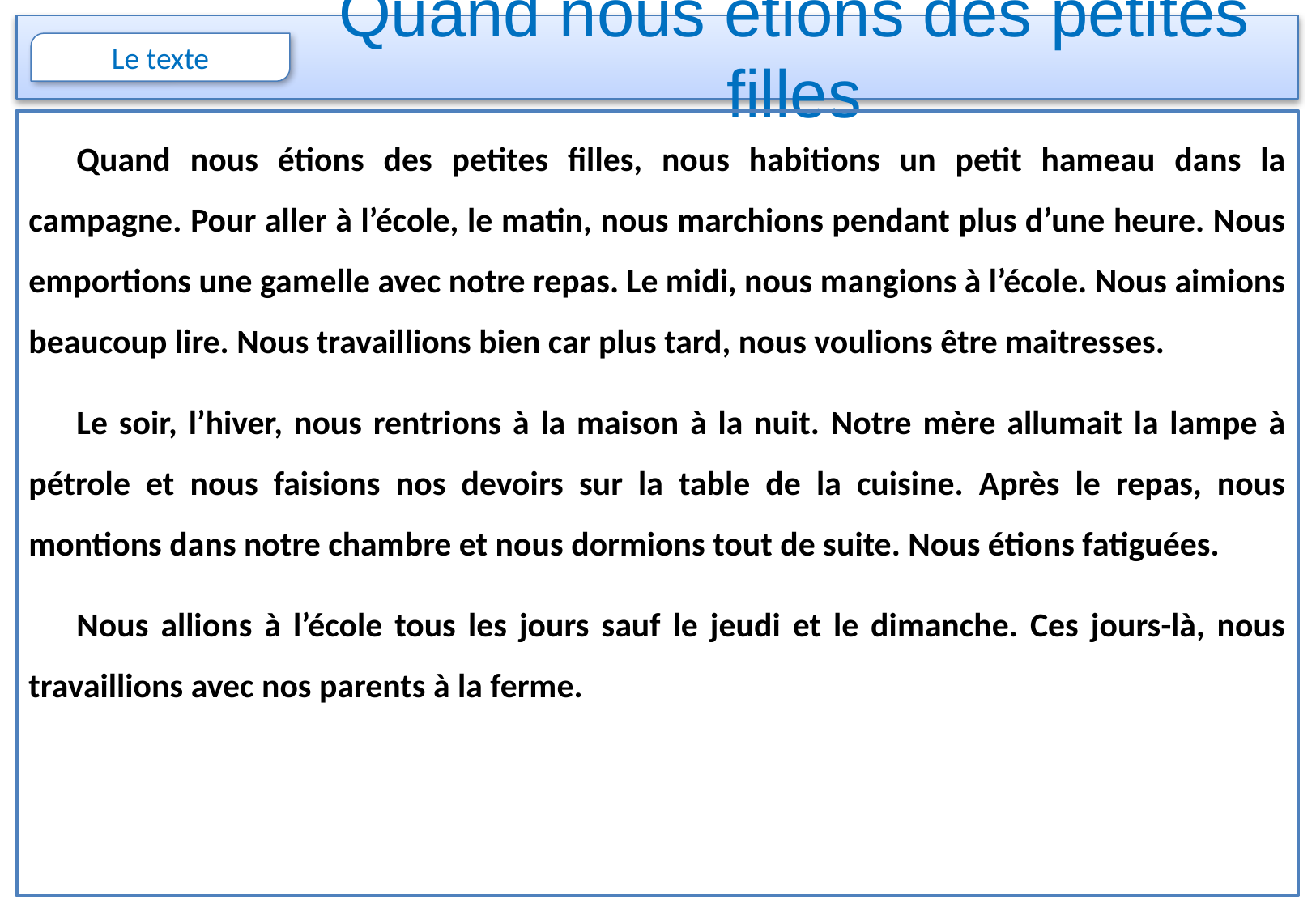

# Quand nous étions des petites filles
Quand nous étions des petites filles, nous habitions un petit hameau dans la campagne. Pour aller à l’école, le matin, nous marchions pendant plus d’une heure. Nous emportions une gamelle avec notre repas. Le midi, nous mangions à l’école. Nous aimions beaucoup lire. Nous travaillions bien car plus tard, nous voulions être maitresses.
Le soir, l’hiver, nous rentrions à la maison à la nuit. Notre mère allumait la lampe à pétrole et nous faisions nos devoirs sur la table de la cuisine. Après le repas, nous montions dans notre chambre et nous dormions tout de suite. Nous étions fatiguées.
Nous allions à l’école tous les jours sauf le jeudi et le dimanche. Ces jours-là, nous travaillions avec nos parents à la ferme.